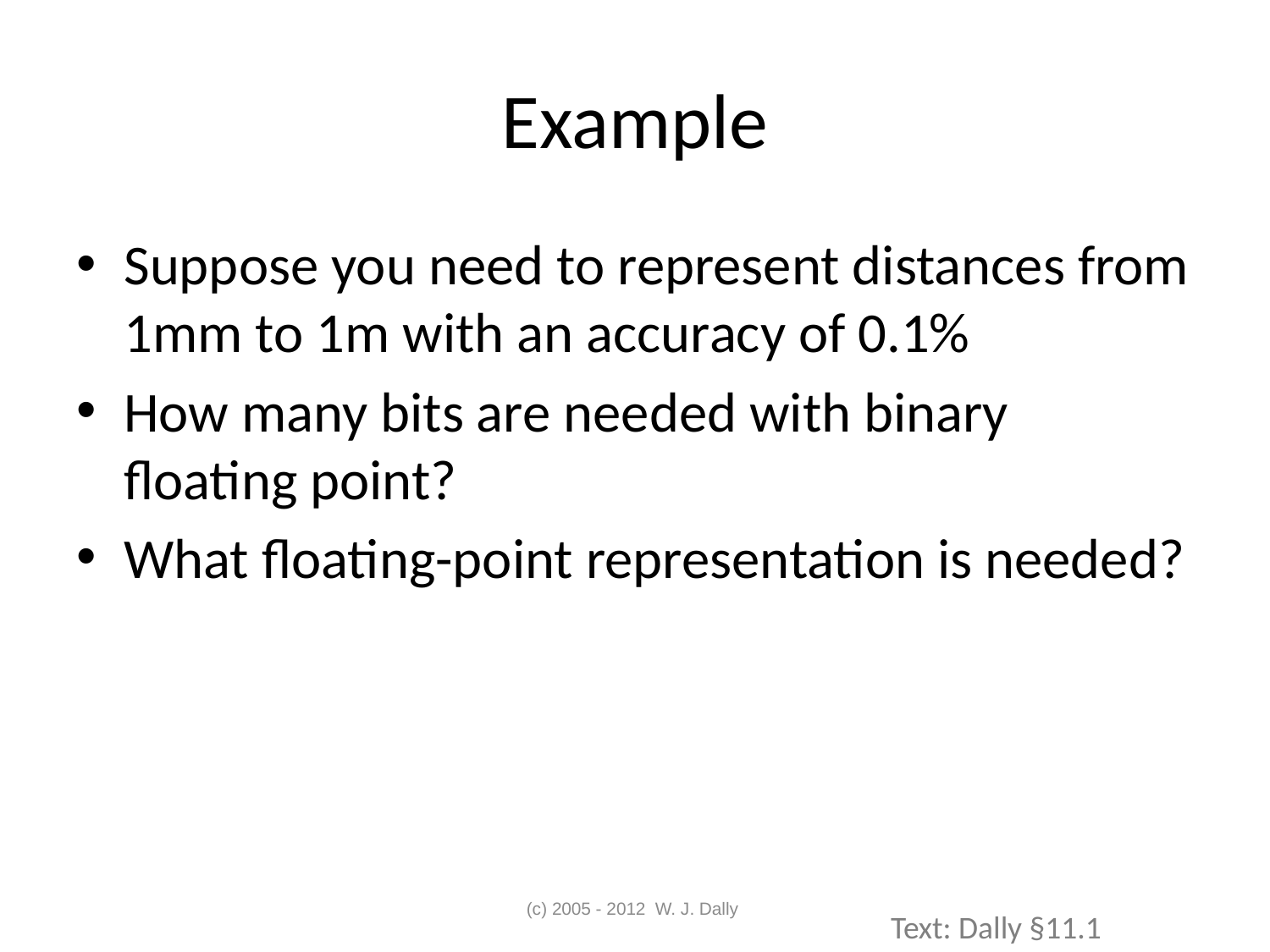

# Example
Suppose you need to represent distances from 1mm to 1m with an accuracy of 0.1%
How many bits are needed with binary floating point?
What floating-point representation is needed?
(c) 2005 - 2012  W. J. Dally
Text: Dally §11.1